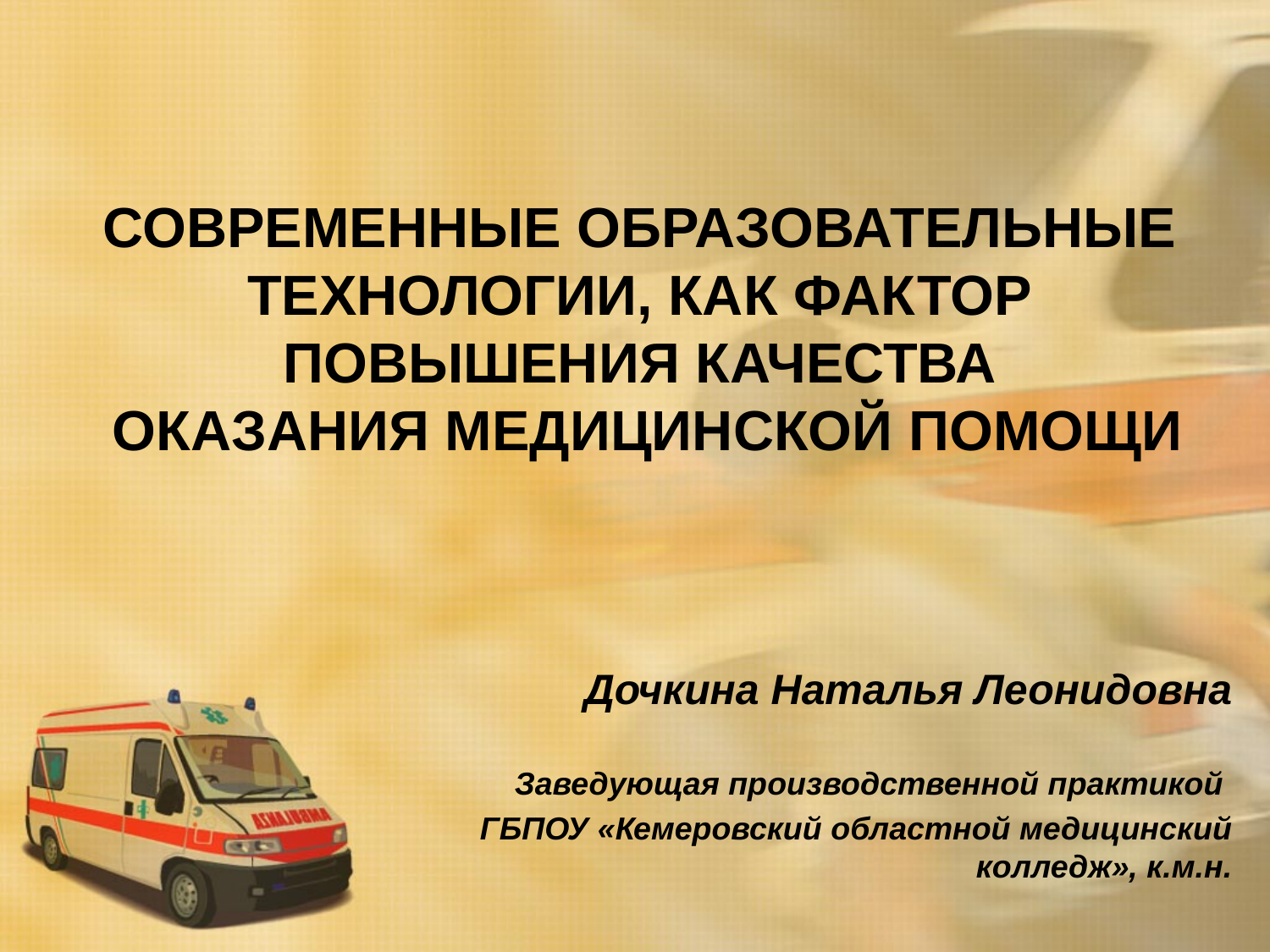

# Современные образовательные технологии, как фактор повышения качества оказания медицинской помощи
Дочкина Наталья Леонидовна

Заведующая производственной практикой
ГБПОУ «Кемеровский областной медицинский колледж», к.м.н.